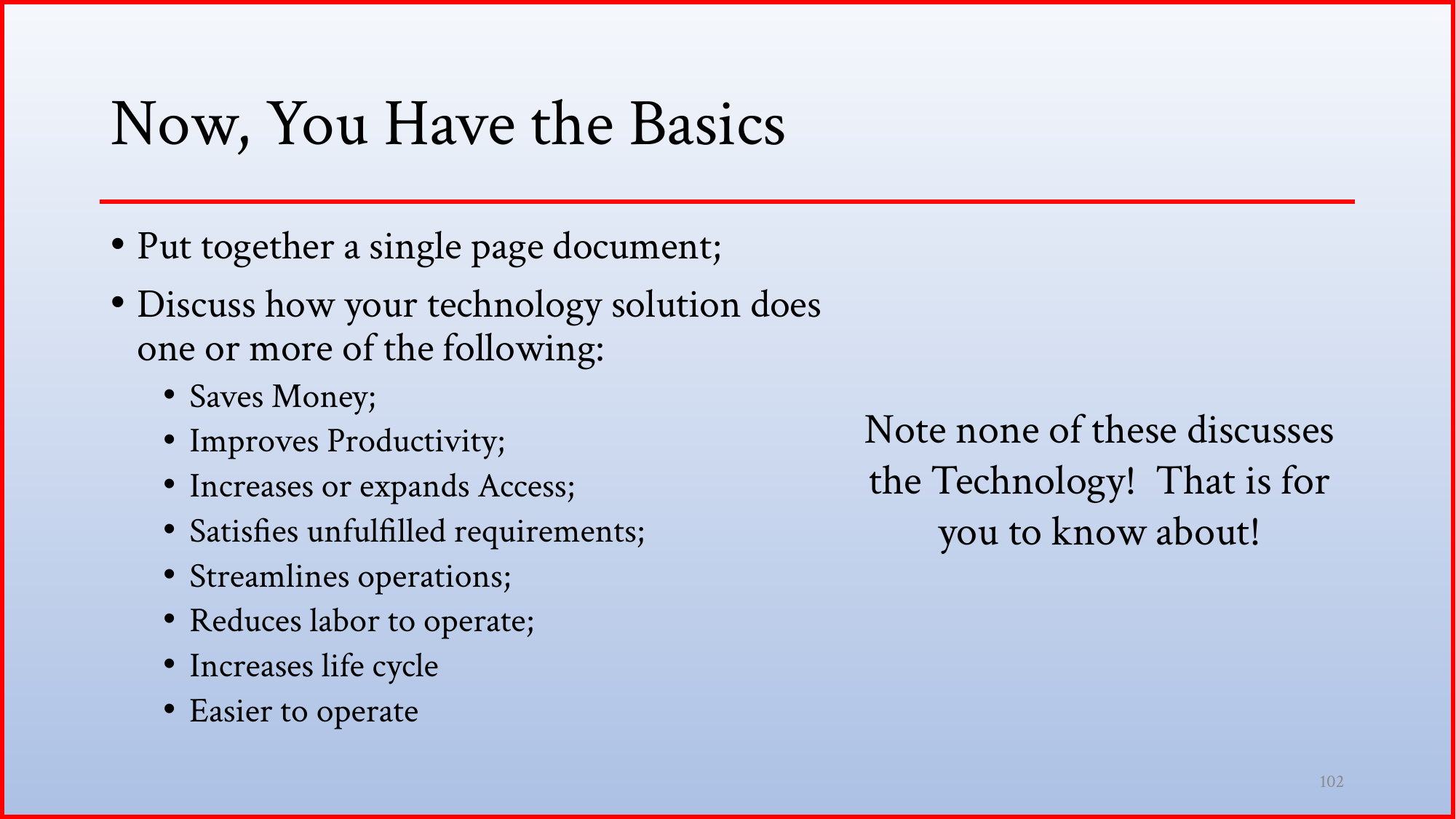

# Now, You Have the Basics
Put together a single page document;
Discuss how your technology solution does one or more of the following:
Saves Money;
Improves Productivity;
Increases or expands Access;
Satisfies unfulfilled requirements;
Streamlines operations;
Reduces labor to operate;
Increases life cycle
Easier to operate

Note none of these discusses
the Technology!  That is for
you to know about!
102